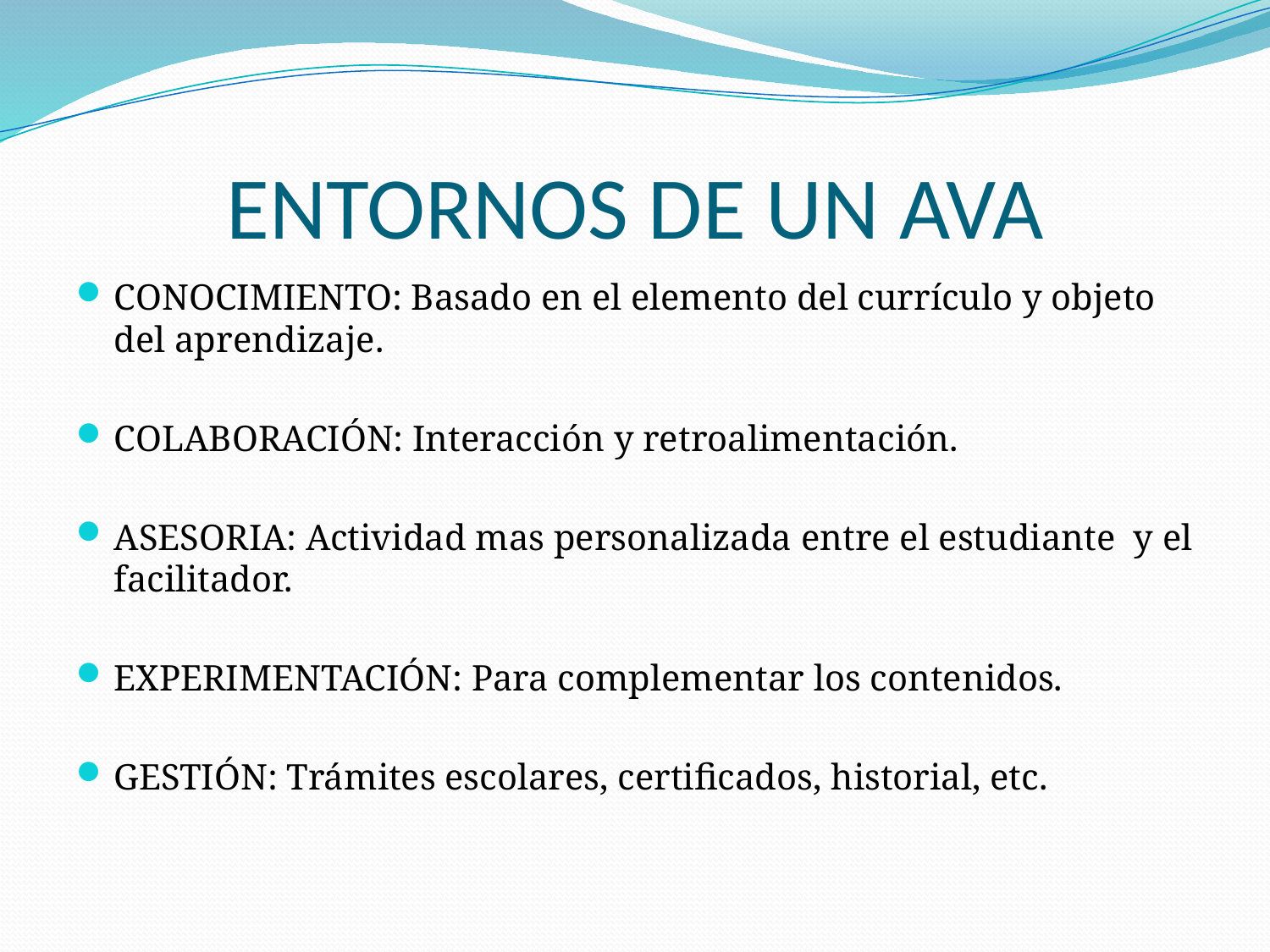

# ENTORNOS DE UN AVA
CONOCIMIENTO: Basado en el elemento del currículo y objeto del aprendizaje.

COLABORACIÓN: Interacción y retroalimentación.

ASESORIA: Actividad mas personalizada entre el estudiante  y el facilitador.

EXPERIMENTACIÓN: Para complementar los contenidos.

GESTIÓN: Trámites escolares, certificados, historial, etc.